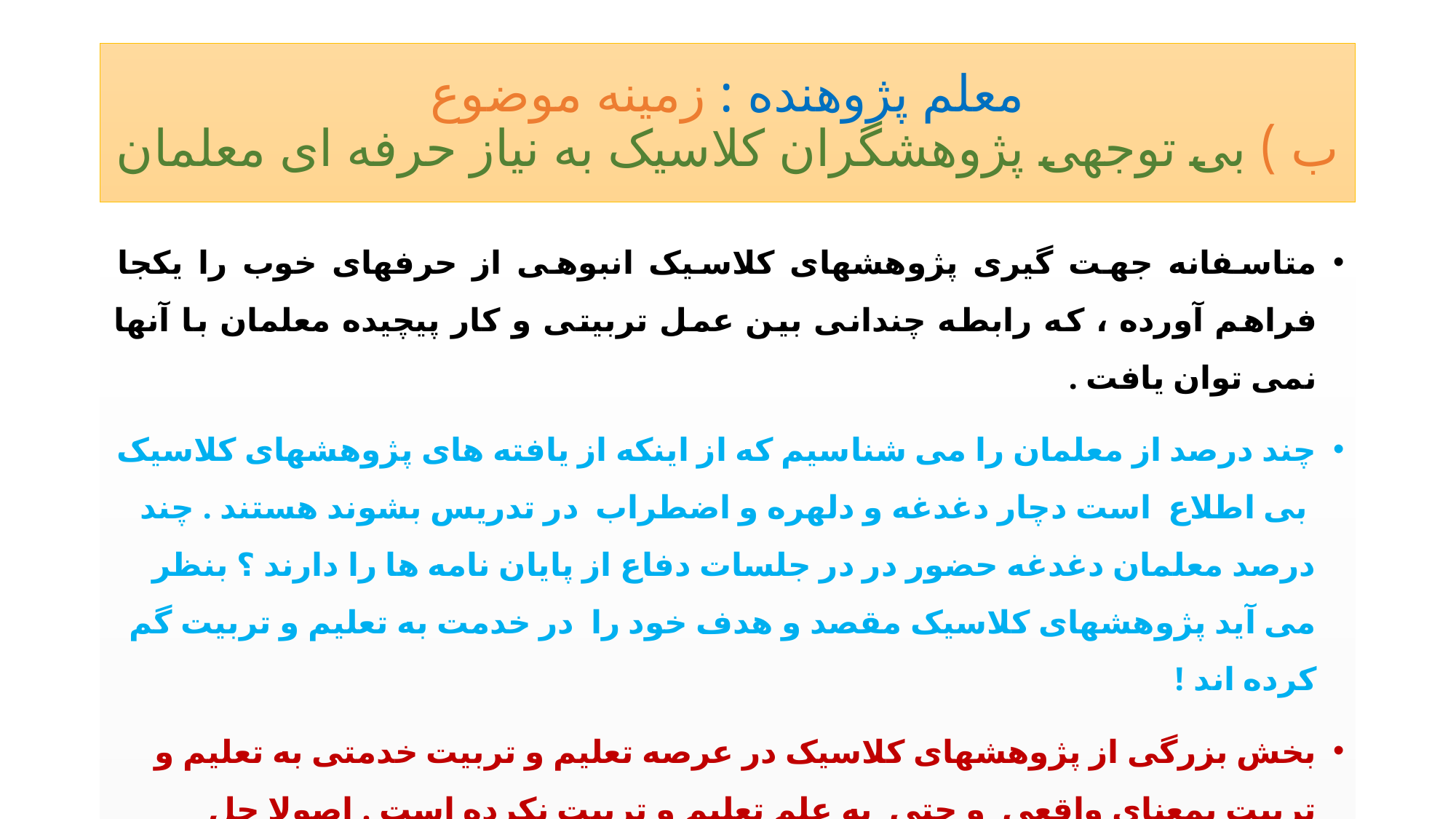

# معلم پژوهنده : زمینه موضوع ب ) بی توجهی پژوهشگران کلاسیک به نیاز حرفه ای معلمان
متاسفانه جهت گیری پژوهشهای کلاسیک انبوهی از حرفهای خوب را یکجا فراهم آورده ، که رابطه چندانی بین عمل تربیتی و کار پیچیده معلمان با آنها نمی توان یافت .
چند درصد از معلمان را می شناسیم که از اینکه از یافته های پژوهشهای کلاسیک  بی اطلاع  است دچار دغدغه و دلهره و اضطراب  در تدریس بشوند هستند . چند درصد معلمان دغدغه حضور در در جلسات دفاع از پایان نامه ها را دارند ؟ بنظر می آید پژوهشهای کلاسیک مقصد و هدف خود را  در خدمت به تعلیم و تربیت گم کرده اند !
بخش بزرگی از پژوهشهای کلاسیک در عرصه تعلیم و تربیت خدمتی به تعلیم و تربیت بمعنای واقعی  و حتی  به علم تعلیم و تربیت نکرده است . اصولا حل مشکل معلمان دغدغه پژوهشگران کلاسیک نبوده است .
ساليان درازی است که پژوهش آموزشی در تسلط شيوه‌های كلاسيك و کمی بوده است اما اجرای اين دسته از پژوهش‌ها به معلم و تدريس وی کمک درخوری نکرده است. بنابراين جنبش معلم متفکر و پژوهنده رويکرد دیگری را برای تامین نیازهای خود برگزيده است.